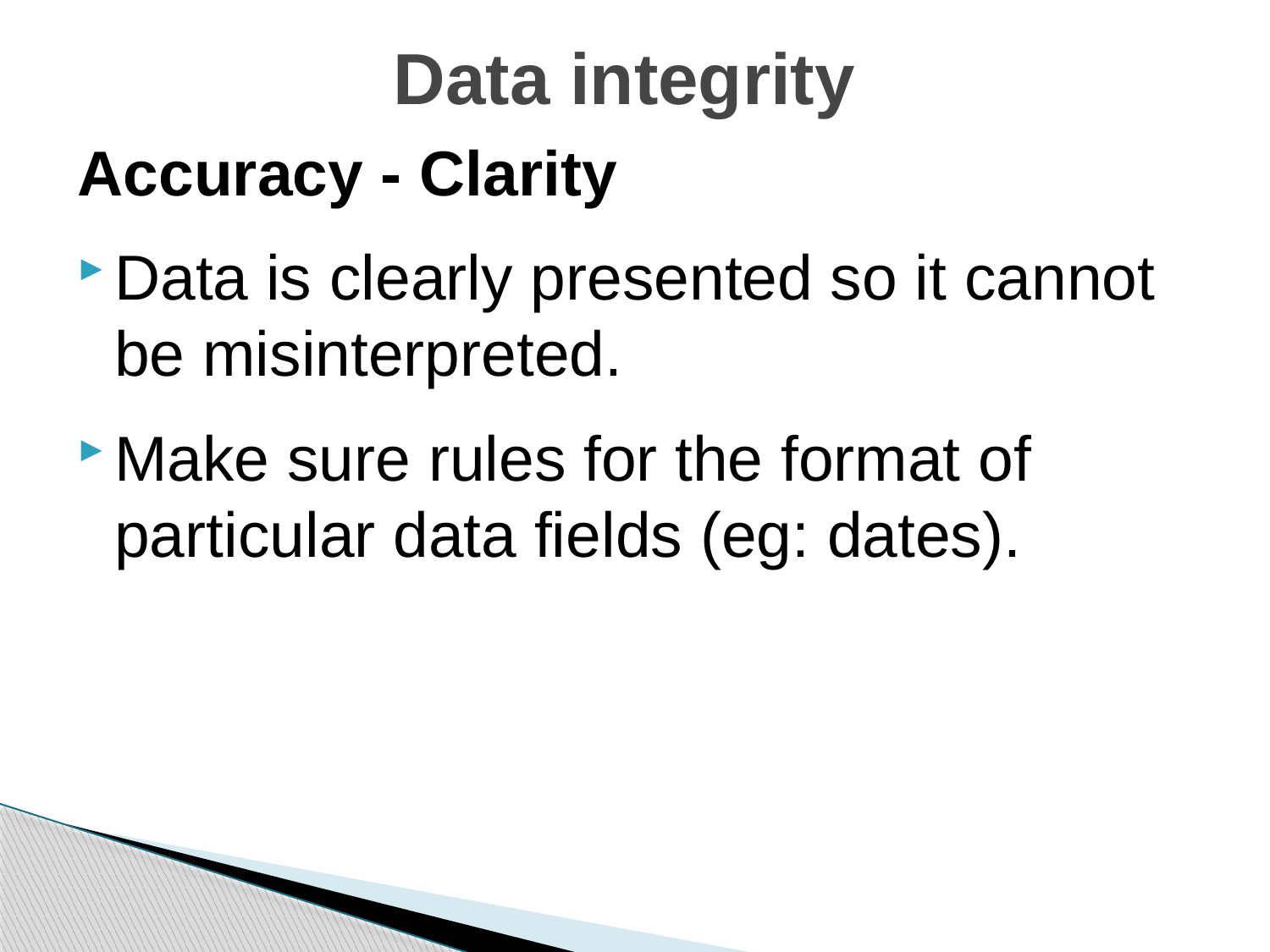

# Data integrity
Accuracy - Clarity
Data is clearly presented so it cannot be misinterpreted.
Make sure rules for the format of particular data fields (eg: dates).